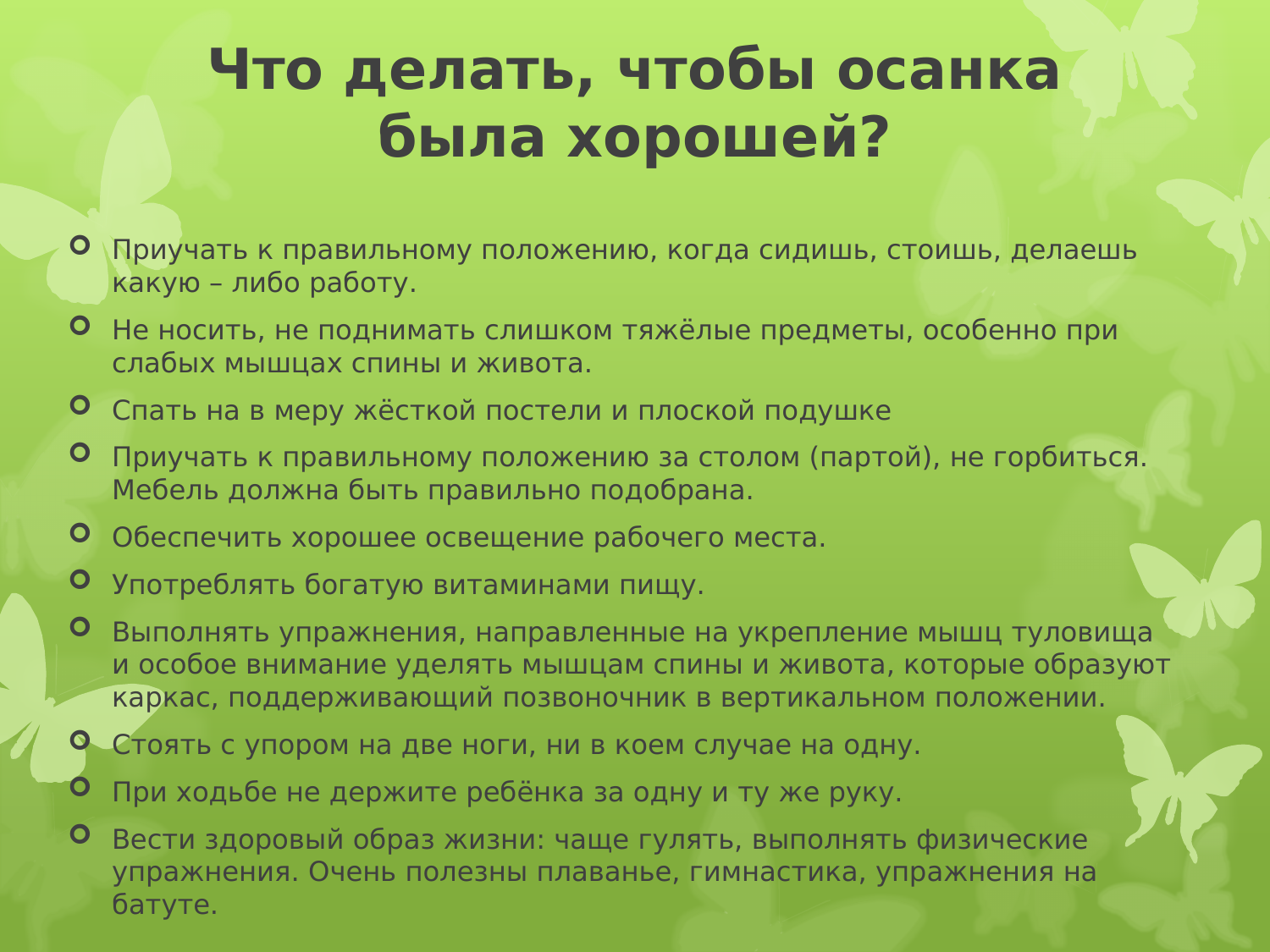

# Что делать, чтобы осанка была хорошей?
Приучать к правильному положению, когда сидишь, стоишь, делаешь какую – либо работу.
Не носить, не поднимать слишком тяжёлые предметы, особенно при слабых мышцах спины и живота.
Спать на в меру жёсткой постели и плоской подушке
Приучать к правильному положению за столом (партой), не горбиться. Мебель должна быть правильно подобрана.
Обеспечить хорошее освещение рабочего места.
Употреблять богатую витаминами пищу.
Выполнять упражнения, направленные на укрепление мышц туловища и особое внимание уделять мышцам спины и живота, которые образуют каркас, поддерживающий позвоночник в вертикальном положении.
Стоять с упором на две ноги, ни в коем случае на одну.
При ходьбе не держите ребёнка за одну и ту же руку.
Вести здоровый образ жизни: чаще гулять, выполнять физические упражнения. Очень полезны плаванье, гимнастика, упражнения на батуте.